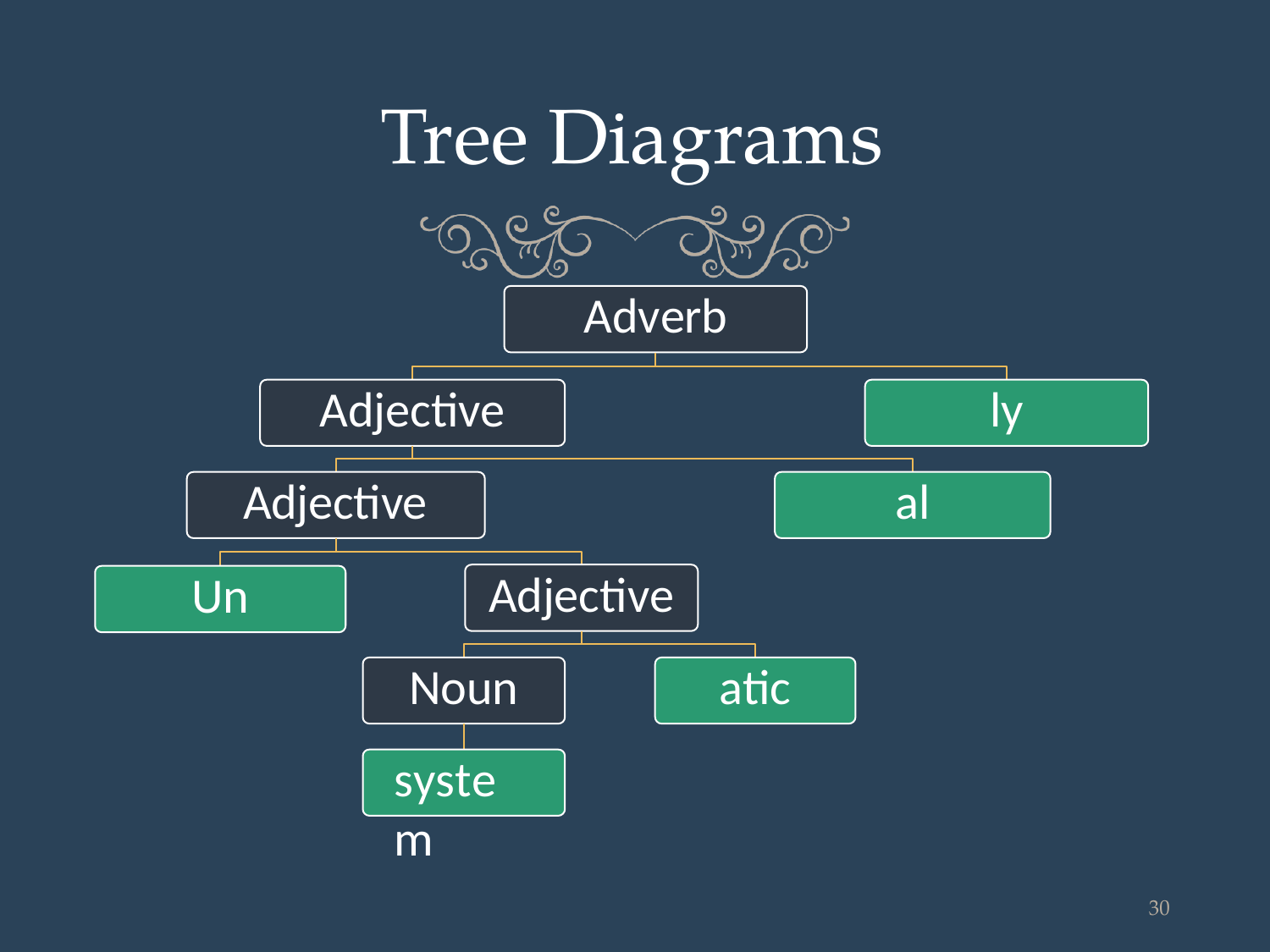

# Tree Diagrams

Adverb

Adjective
ly

Adjective
al

Adjective
Un

Noun
atic

system
30